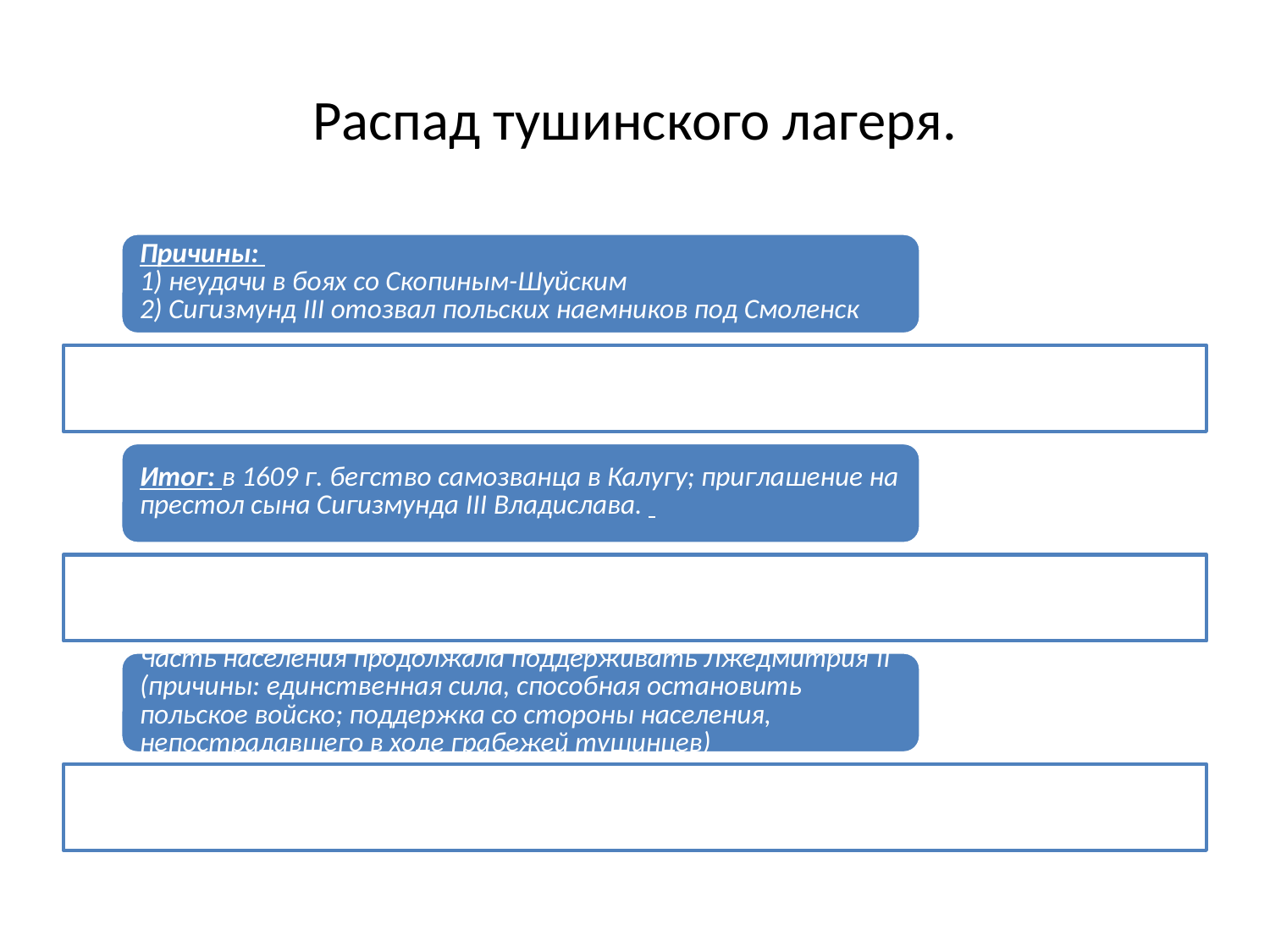

# Распад тушинского лагеря.
Причины:
1) неудачи в боях со Скопиным-Шуйским
2) Сигизмунд III отозвал польских наемников под Смоленск
Итог: в 1609 г. бегство самозванца в Калугу; приглашение на престол сына Сигизмунда III Владислава.
Часть населения продолжала поддерживать Лжедмитрия II (причины: единственная сила, способная остановить польское войско; поддержка со стороны населения, непострадавшего в ходе грабежей тушинцев)